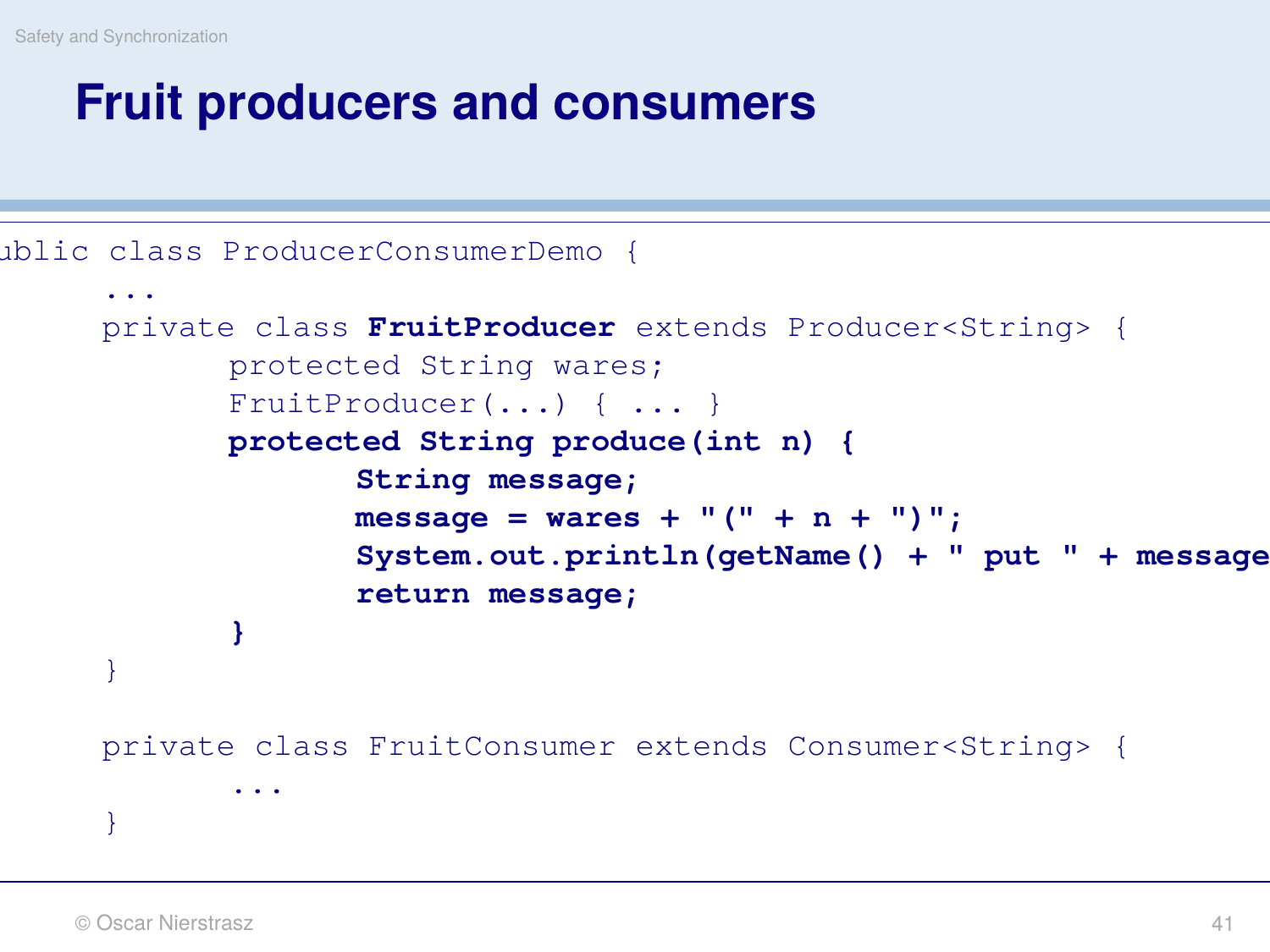

Safety and Synchronization
# Fruit producers and consumers
public class ProducerConsumerDemo {
	...
	private class FruitProducer extends Producer<String> {
		protected String wares;
		FruitProducer(...) { ... }
		protected String produce(int n) {
			String message;
			message = wares + "(" + n + ")";
			System.out.println(getName() + " put " + message);
			return message;
		}
	}

	private class FruitConsumer extends Consumer<String> {
		...
	}
}
© Oscar Nierstrasz
41